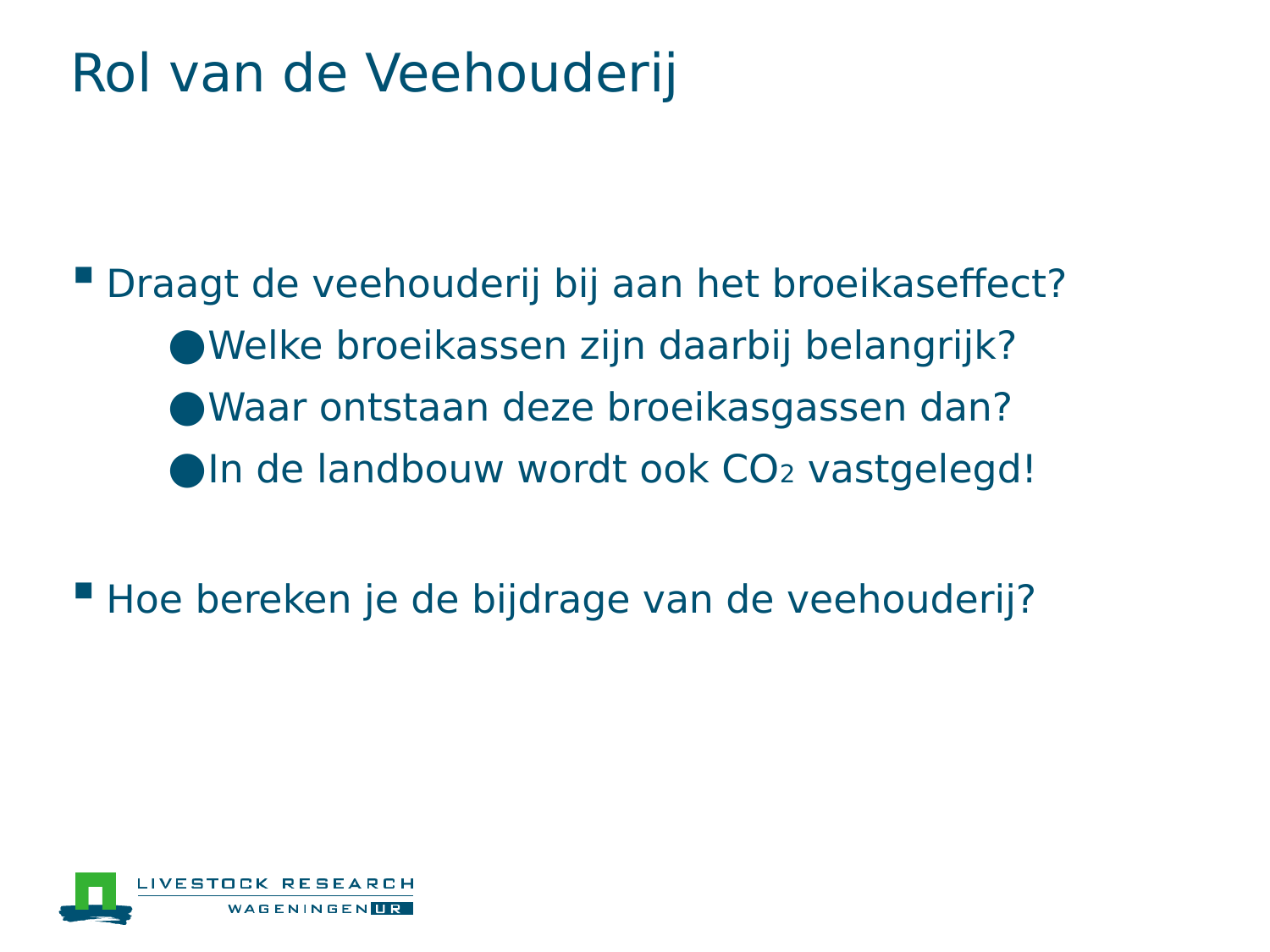

# Rol van de Veehouderij
Draagt de veehouderij bij aan het broeikaseffect?
Welke broeikassen zijn daarbij belangrijk?
Waar ontstaan deze broeikasgassen dan?
In de landbouw wordt ook CO2 vastgelegd!

Hoe bereken je de bijdrage van de veehouderij?